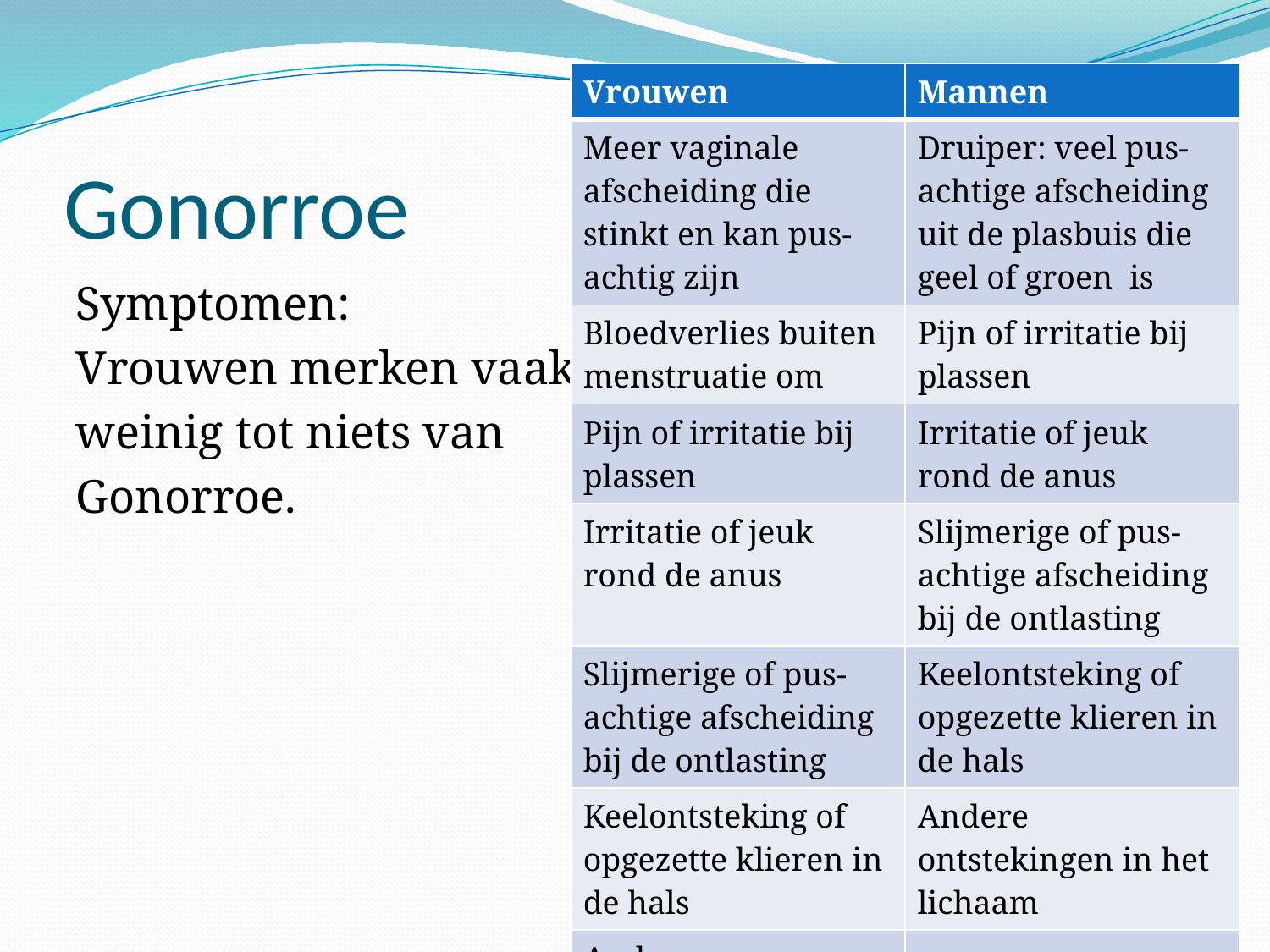

| Vrouwen | Mannen |
| --- | --- |
| Meer vaginale afscheiding die stinkt en kan pus-achtig zijn | Druiper: veel pus-achtige afscheiding uit de plasbuis die geel of groen is |
| Bloedverlies buiten menstruatie om | Pijn of irritatie bij plassen |
| Pijn of irritatie bij plassen | Irritatie of jeuk rond de anus |
| Irritatie of jeuk rond de anus | Slijmerige of pus-achtige afscheiding bij de ontlasting |
| Slijmerige of pus-achtige afscheiding bij de ontlasting | Keelontsteking of opgezette klieren in de hals |
| Keelontsteking of opgezette klieren in de hals | Andere ontstekingen in het lichaam |
| Andere ontstekingen in het lichaam |  |
# Gonorroe
Symptomen:
Vrouwen merken vaak
weinig tot niets van
Gonorroe.